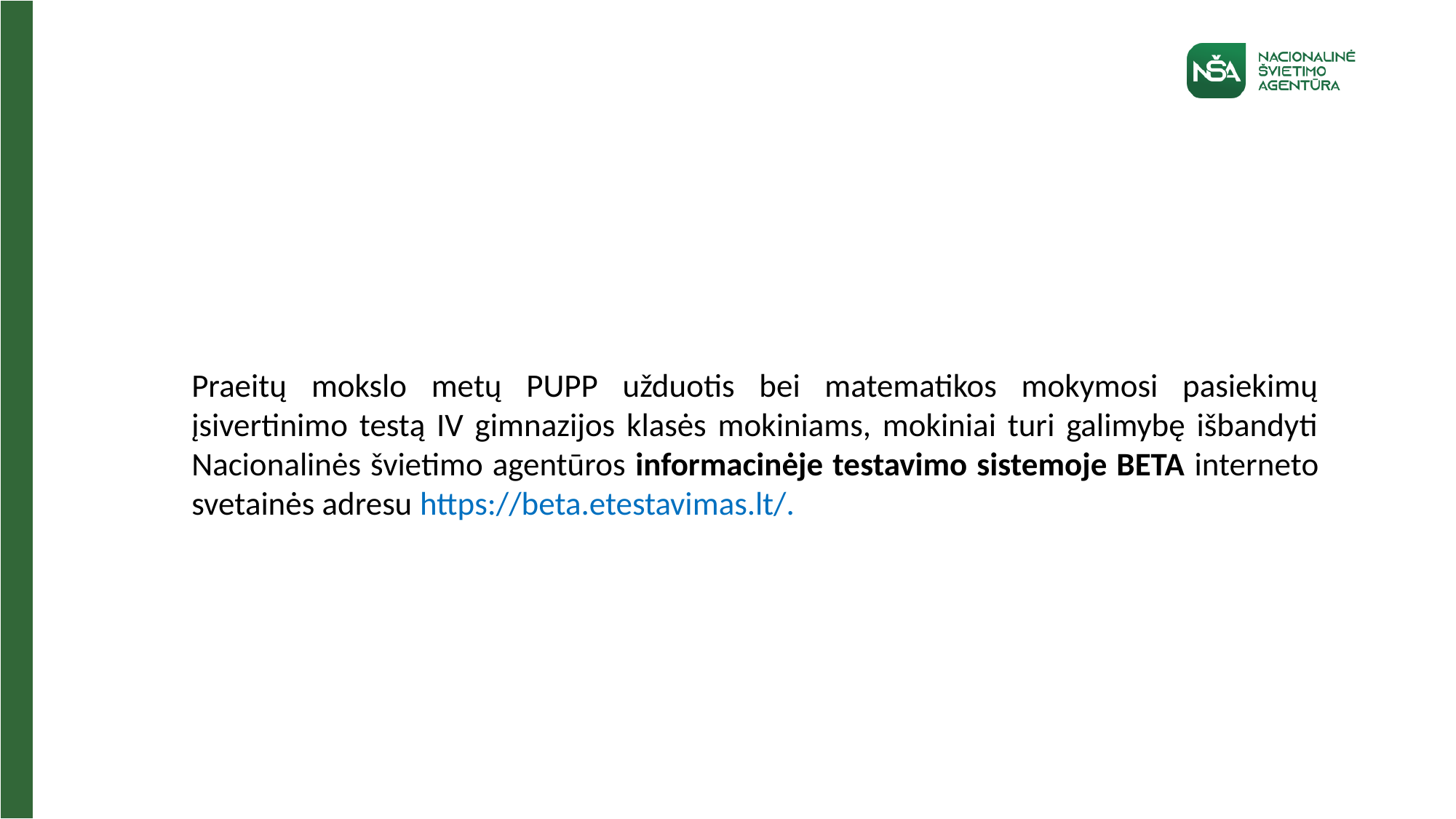

Praeitų mokslo metų PUPP užduotis bei matematikos mokymosi pasiekimų įsivertinimo testą IV gimnazijos klasės mokiniams, mokiniai turi galimybę išbandyti Nacionalinės švietimo agentūros informacinėje testavimo sistemoje BETA interneto svetainės adresu https://beta.etestavimas.lt/.